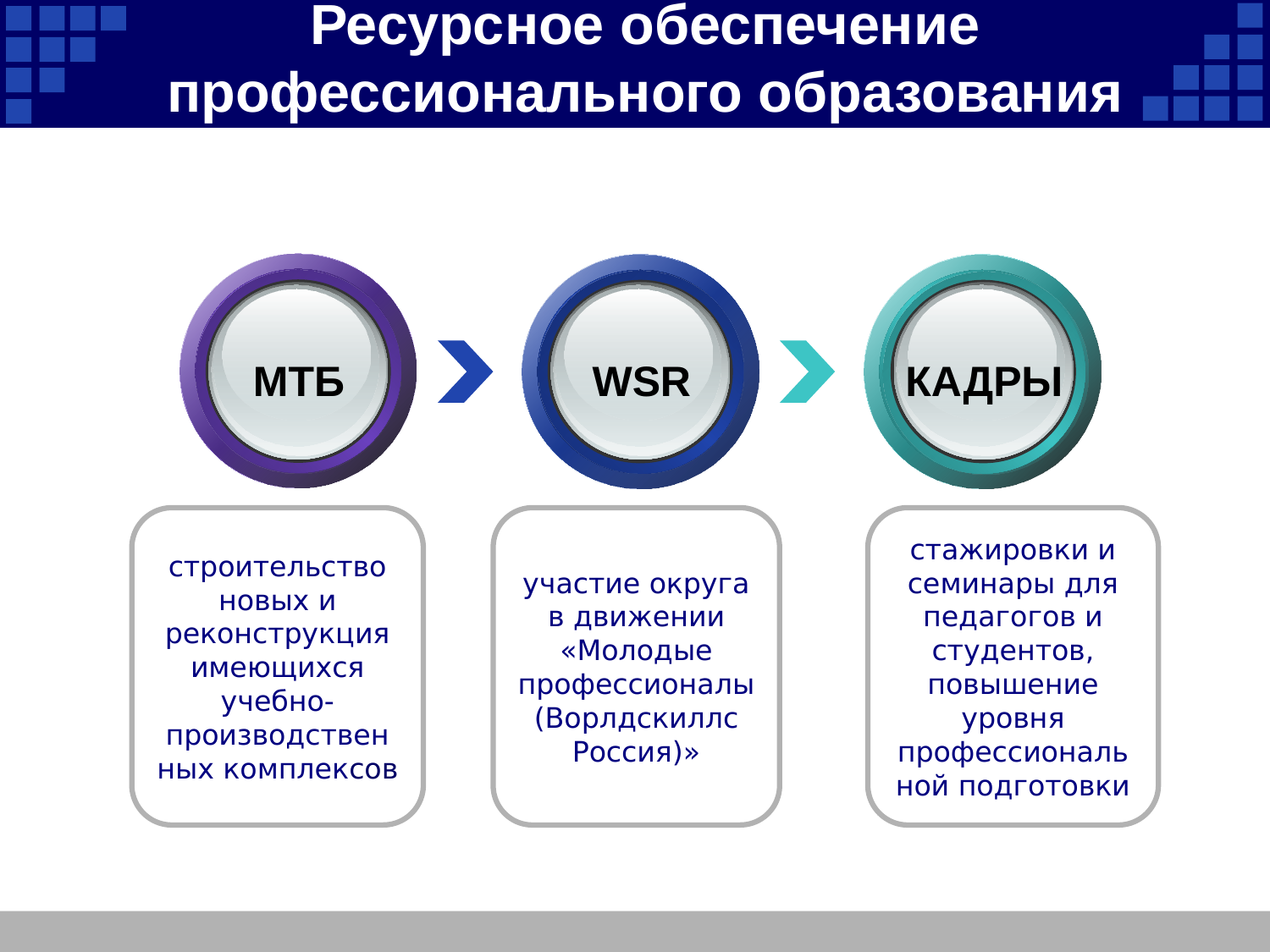

Ресурсное обеспечение профессионального образования

МТБ
WSR
КАДРЫ
строительство новых и реконструкция имеющихся учебно-производствен
ных комплексов
участие округа в движении «Молодые профессионалы (Ворлдскиллс Россия)»
стажировки и семинары для педагогов и студентов, повышение уровня профессиональной подготовки